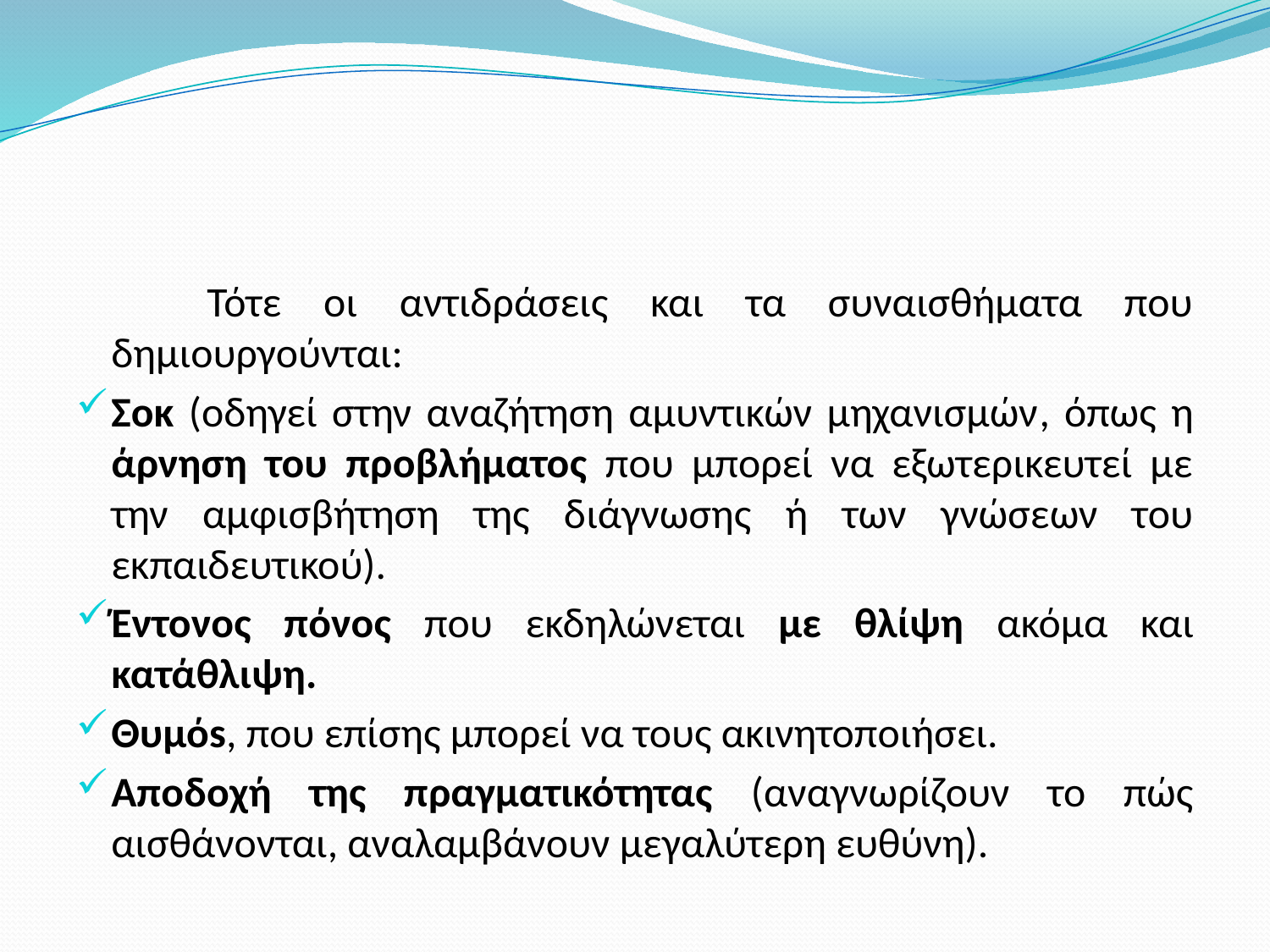

#
   Τότε οι αντιδράσεις και τα συναισθήματα που δημιουργούνται:
Σοκ (οδηγεί στην αναζήτηση αμυντικών μηχανισμών, όπως η άρνηση του προβλήματος που μπορεί να εξωτερικευτεί με την αμφισβήτηση της διάγνωσης ή των γνώσεων του εκπαιδευτικού).
Έντονος πόνος που εκδηλώνεται με θλίψη ακόμα και κατάθλιψη.
Θυμόs, που επίσης μπορεί να τους ακινητοποιήσει.
Αποδοχή της πραγματικότητας (αναγνωρίζουν το πώς αισθάνονται, αναλαμβάνουν μεγαλύτερη ευθύνη).